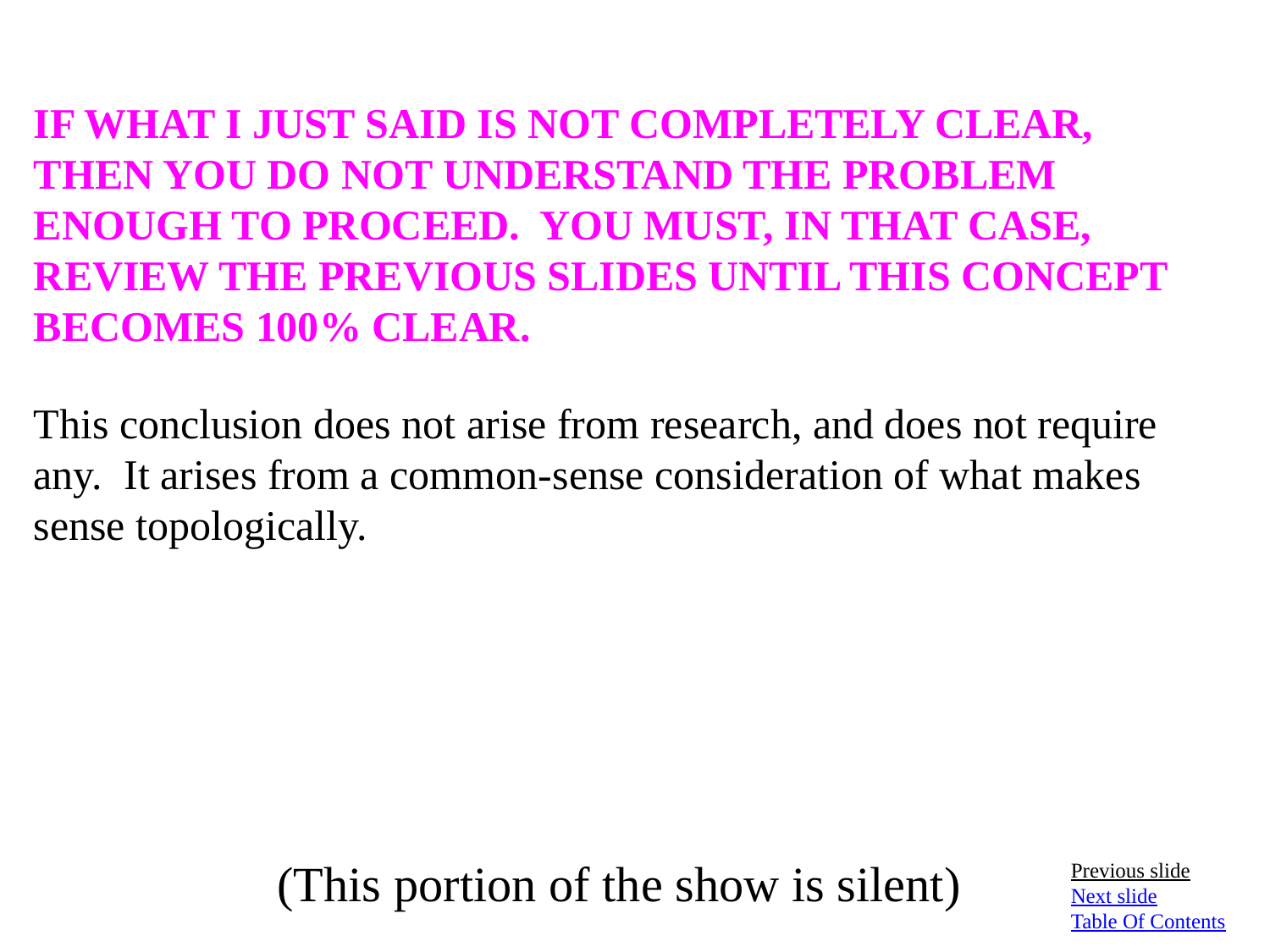

IF WHAT I JUST SAID IS NOT COMPLETELY CLEAR, THEN YOU DO NOT UNDERSTAND THE PROBLEM ENOUGH TO PROCEED.  YOU MUST, IN THAT CASE, REVIEW THE PREVIOUS SLIDES UNTIL THIS CONCEPT BECOMES 100% CLEAR.
This conclusion does not arise from research, and does not require any.  It arises from a common-sense consideration of what makes sense topologically.
(This portion of the show is silent)
Previous slide
Next slide
Table Of Contents